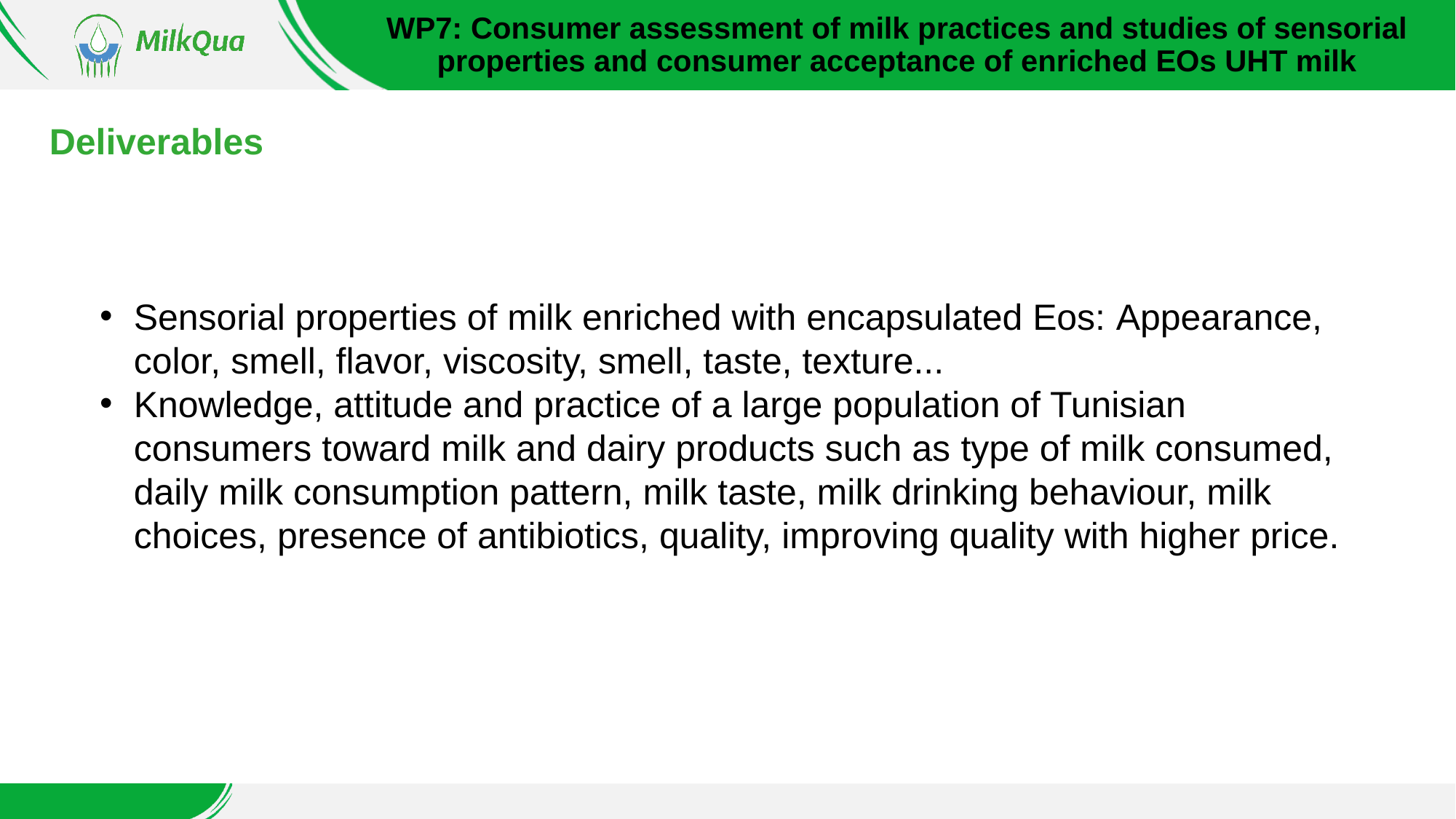

WP7: Consumer assessment of milk practices and studies of sensorial properties and consumer acceptance of enriched EOs UHT milk
# Deliverables
Sensorial properties of milk enriched with encapsulated Eos: Appearance, color, smell, flavor, viscosity, smell, taste, texture...
Knowledge, attitude and practice of a large population of Tunisian consumers toward milk and dairy products such as type of milk consumed, daily milk consumption pattern, milk taste, milk drinking behaviour, milk choices, presence of antibiotics, quality, improving quality with higher price.